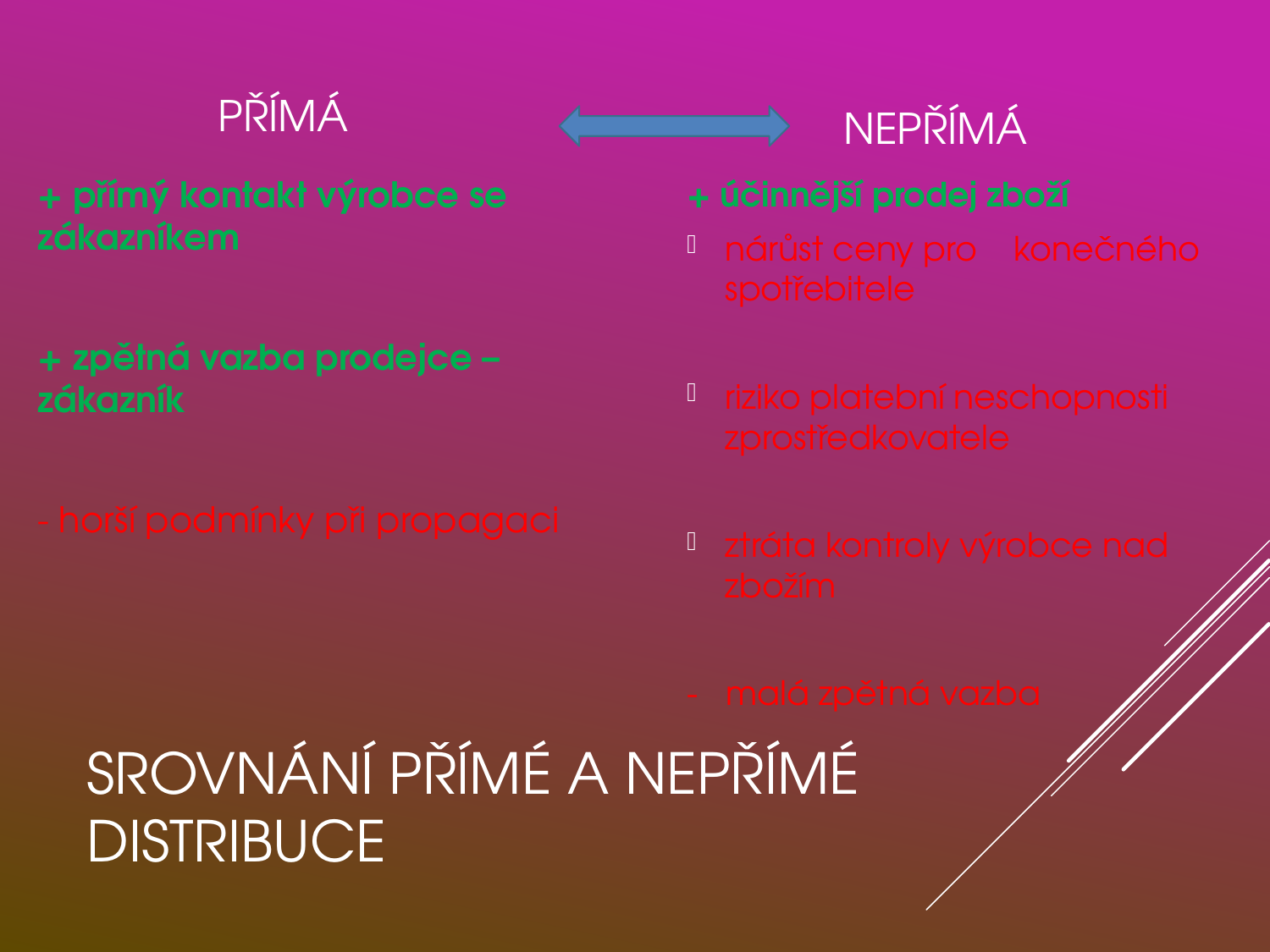

PŘÍMÁ
NEPŘÍMÁ

+ přímý kontakt výrobce se zákazníkem

+ zpětná vazba prodejce – zákazník

- horší podmínky při propagaci
+ účinnější prodej zboží
nárůst ceny pro    konečného spotřebitele

riziko platební neschopnosti zprostředkovatele

ztráta kontroly výrobce nad zbožím

-   malá zpětná vazba
# Srovnání přímé a nepřímé distribuce